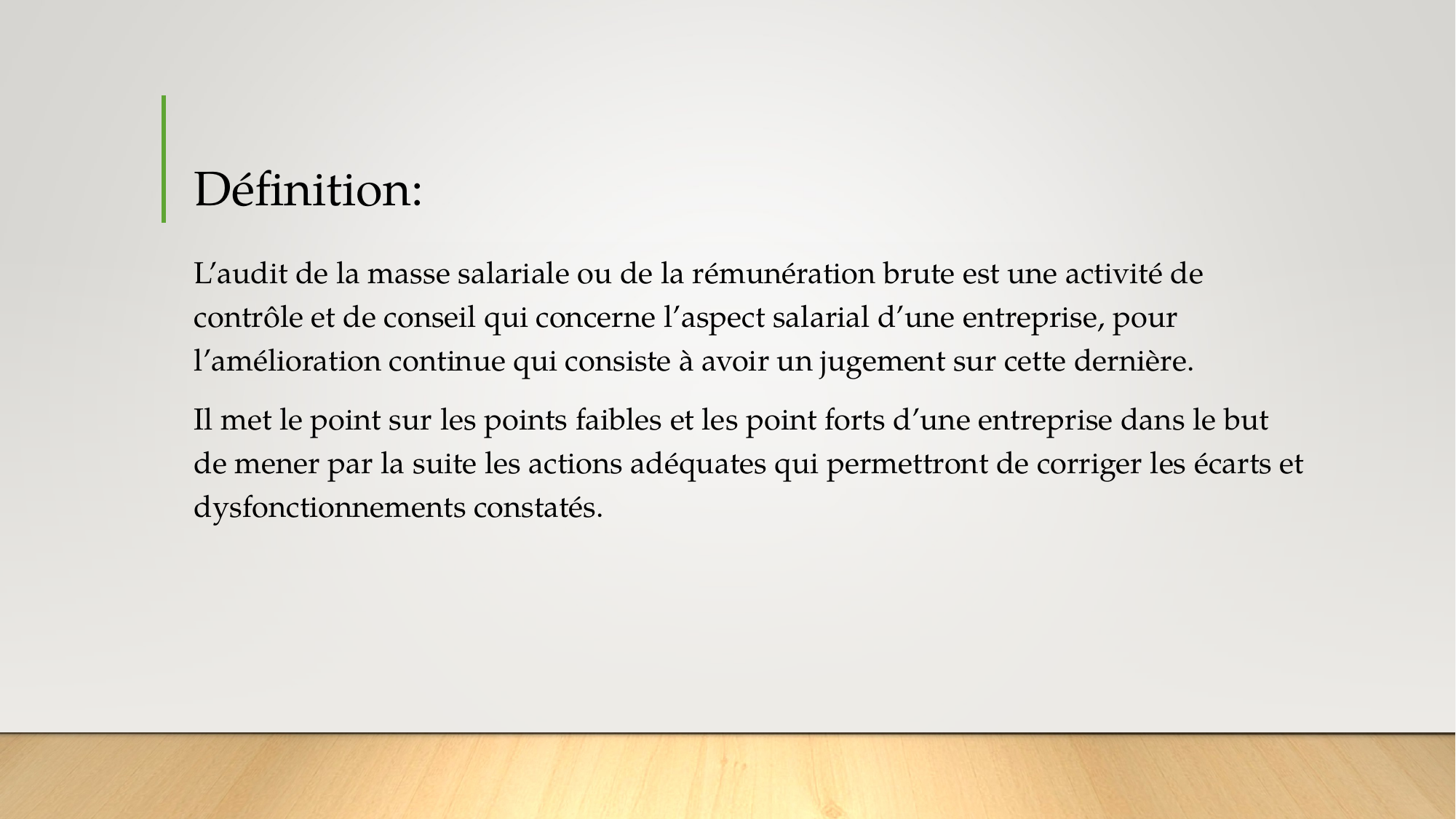

# Définition:
L’audit de la masse salariale ou de la rémunération brute est une activité de contrôle et de conseil qui concerne l’aspect salarial d’une entreprise, pour l’amélioration continue qui consiste à avoir un jugement sur cette dernière.
Il met le point sur les points faibles et les point forts d’une entreprise dans le but de mener par la suite les actions adéquates qui permettront de corriger les écarts et dysfonctionnements constatés.